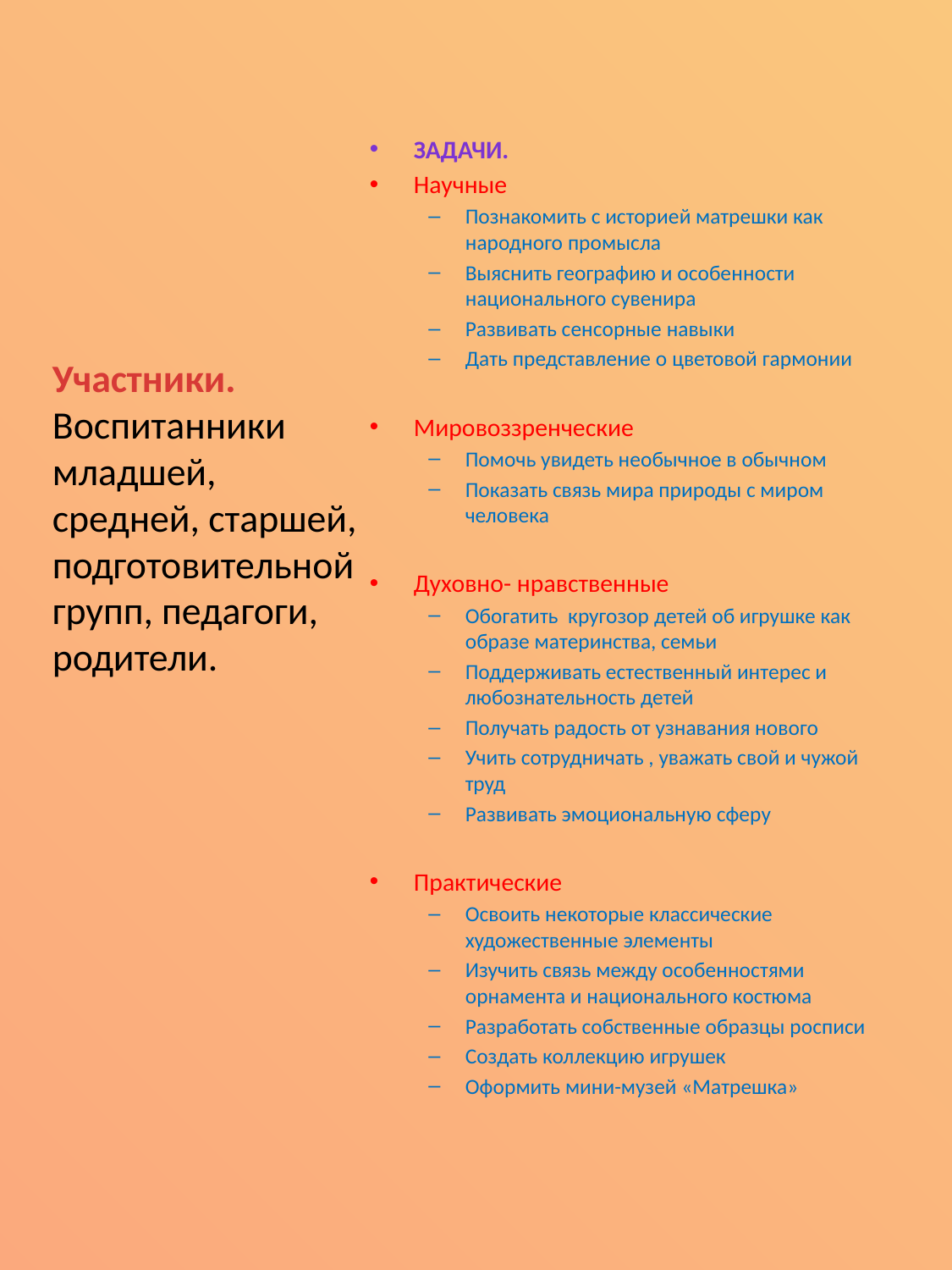

ЗАДАЧИ.
Научные
Познакомить с историей матрешки как народного промысла
Выяснить географию и особенности национального сувенира
Развивать сенсорные навыки
Дать представление о цветовой гармонии

Мировоззренческие
Помочь увидеть необычное в обычном
Показать связь мира природы с миром человека

Духовно- нравственные
Обогатить  кругозор детей об игрушке как образе материнства, семьи
Поддерживать естественный интерес и любознательность детей
Получать радость от узнавания нового
Учить сотрудничать , уважать свой и чужой труд
Развивать эмоциональную сферу

Практические
Освоить некоторые классические художественные элементы
Изучить связь между особенностями орнамента и национального костюма
Разработать собственные образцы росписи
Создать коллекцию игрушек
Оформить мини-музей «Матрешка»

Участники. Воспитанники младшей, средней, старшей, подготовительной групп, педагоги, родители.